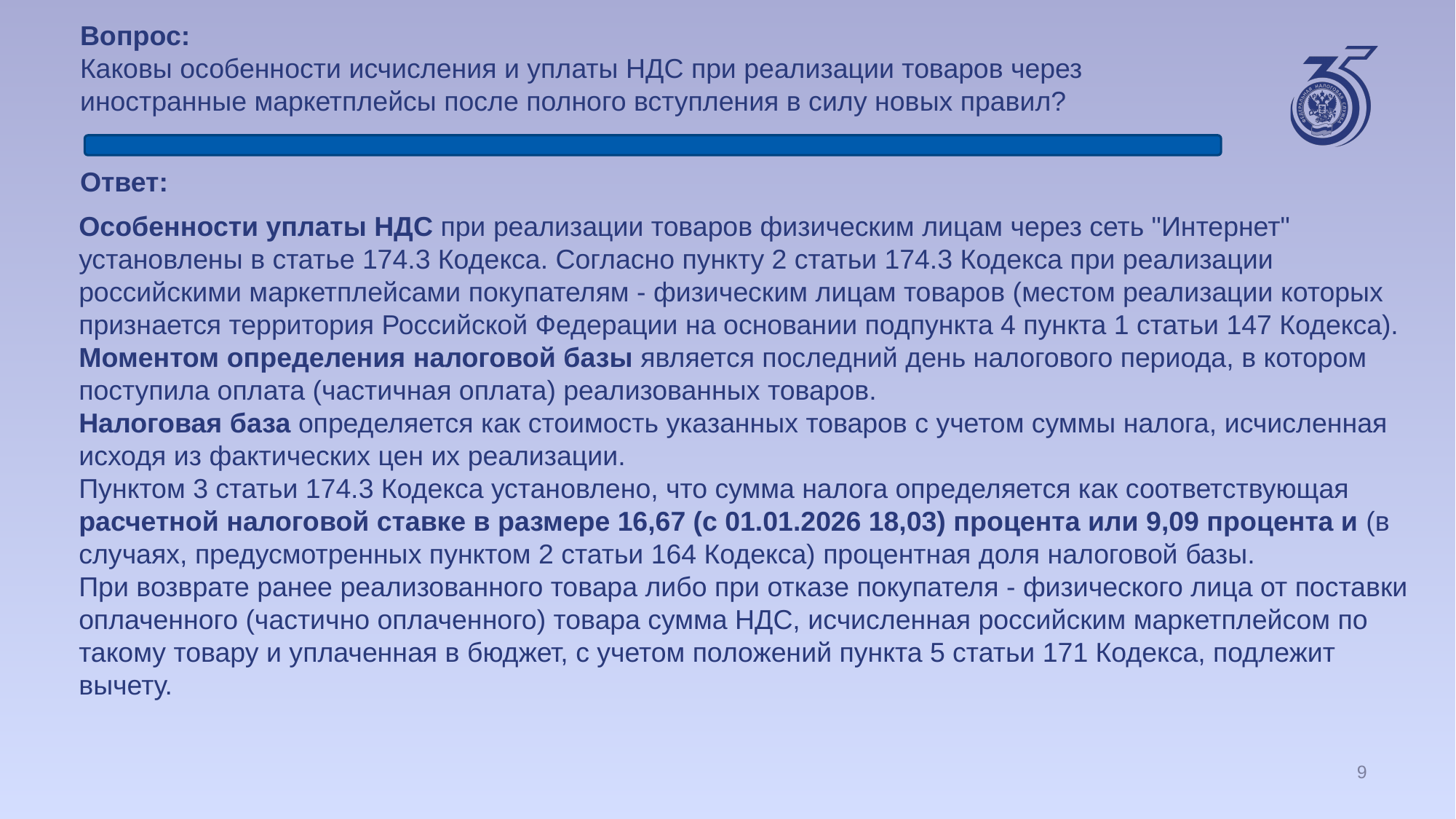

Вопрос:
Каковы особенности исчисления и уплаты НДС при реализации товаров через иностранные маркетплейсы после полного вступления в силу новых правил?

Ответ:
Особенности уплаты НДС при реализации товаров физическим лицам через сеть "Интернет" установлены в статье 174.3 Кодекса. Согласно пункту 2 статьи 174.3 Кодекса при реализации российскими маркетплейсами покупателям - физическим лицам товаров (местом реализации которых признается территория Российской Федерации на основании подпункта 4 пункта 1 статьи 147 Кодекса). Моментом определения налоговой базы является последний день налогового периода, в котором поступила оплата (частичная оплата) реализованных товаров.
Налоговая база определяется как стоимость указанных товаров с учетом суммы налога, исчисленная исходя из фактических цен их реализации.
Пунктом 3 статьи 174.3 Кодекса установлено, что сумма налога определяется как соответствующая расчетной налоговой ставке в размере 16,67 (с 01.01.2026 18,03) процента или 9,09 процента и (в случаях, предусмотренных пунктом 2 статьи 164 Кодекса) процентная доля налоговой базы.
При возврате ранее реализованного товара либо при отказе покупателя - физического лица от поставки оплаченного (частично оплаченного) товара сумма НДС, исчисленная российским маркетплейсом по такому товару и уплаченная в бюджет, с учетом положений пункта 5 статьи 171 Кодекса, подлежит вычету.

9